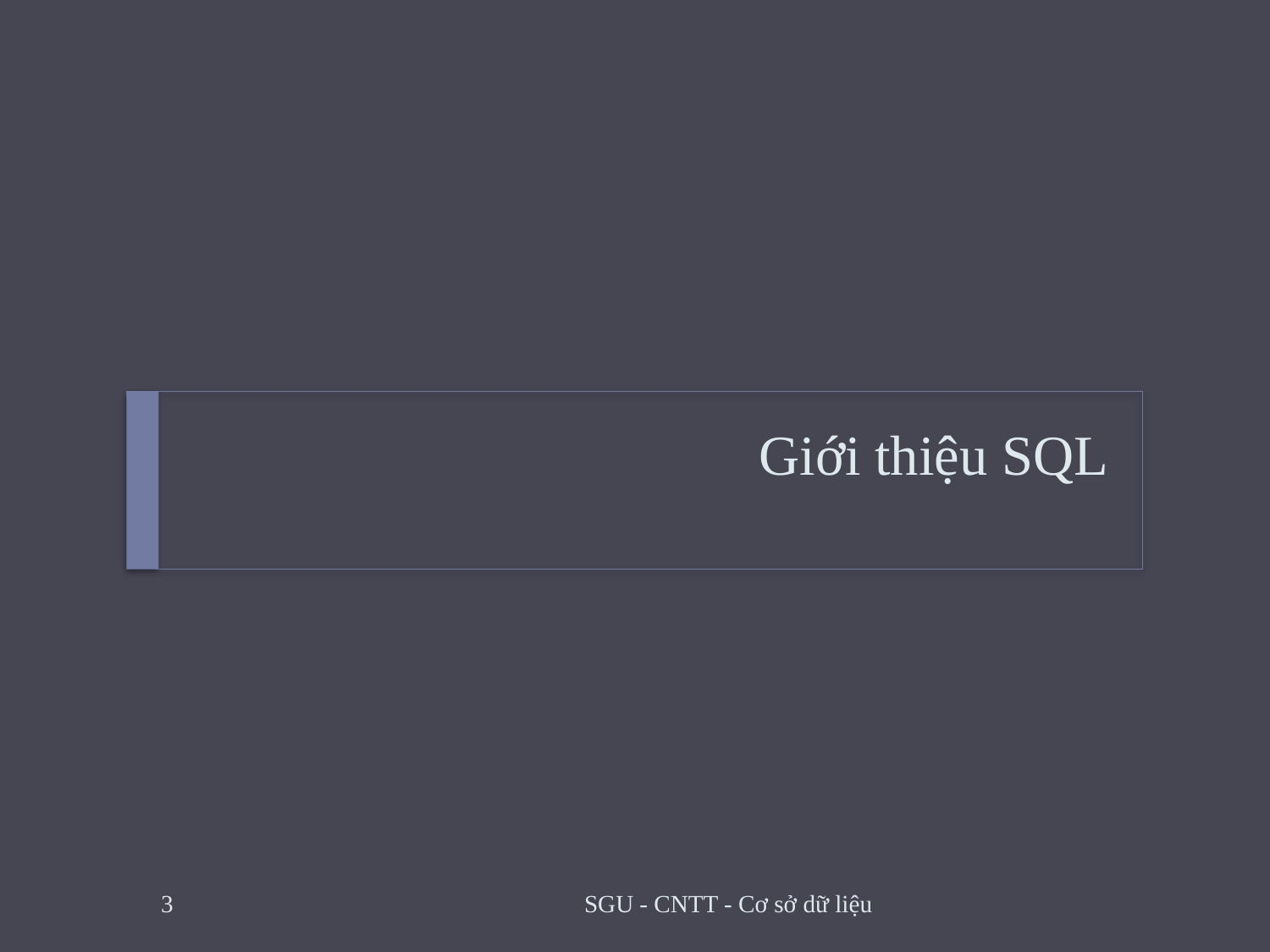

# Giới thiệu SQL

3
SGU - CNTT - Cơ sở dữ liệu